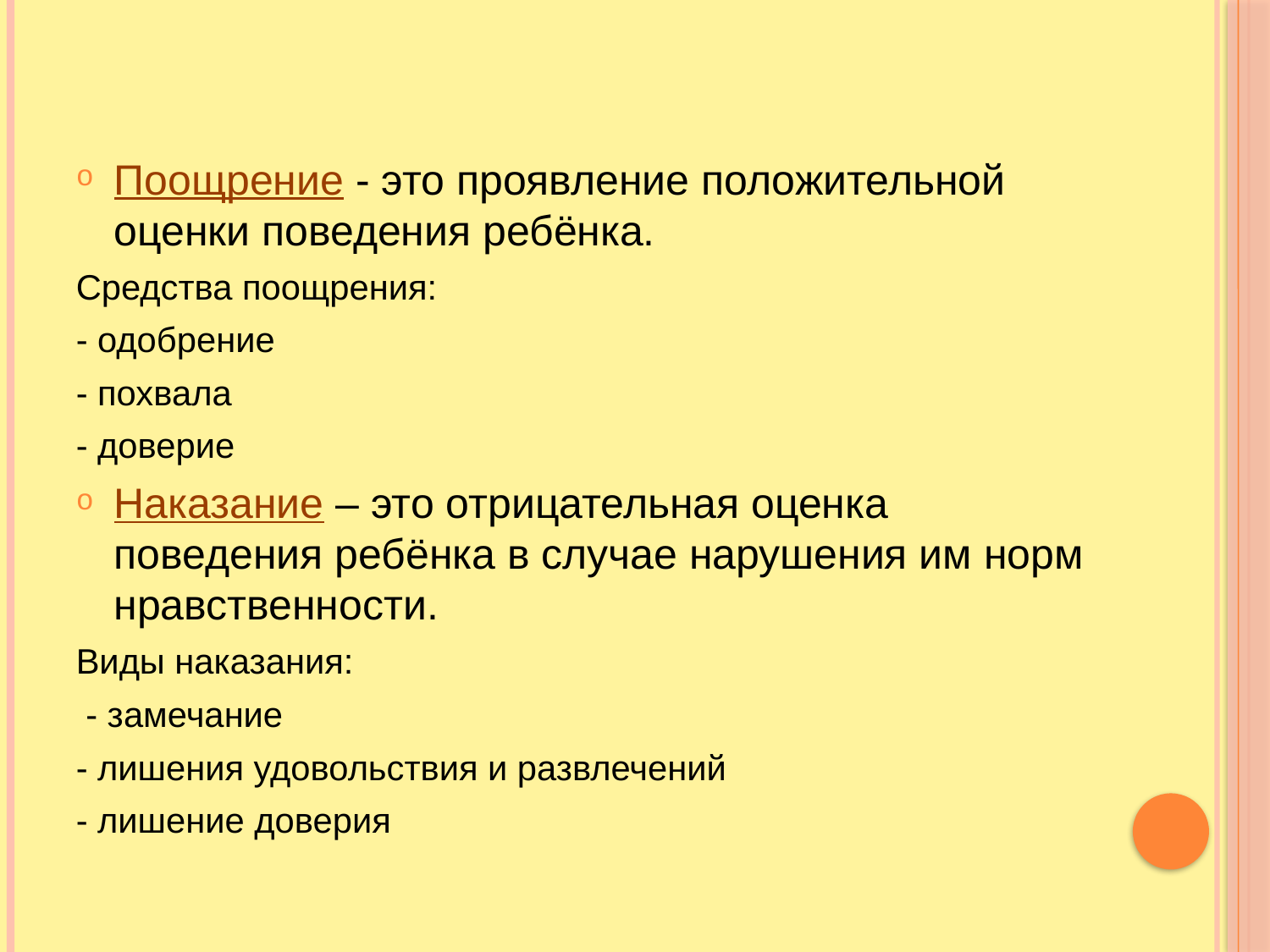

#
Поощрение - это проявление положительной оценки поведения ребёнка.
Средства поощрения:
- одобрение
- похвала
- доверие
Наказание – это отрицательная оценка поведения ребёнка в случае нарушения им норм нравственности.
Виды наказания:
 - замечание
- лишения удовольствия и развлечений
- лишение доверия